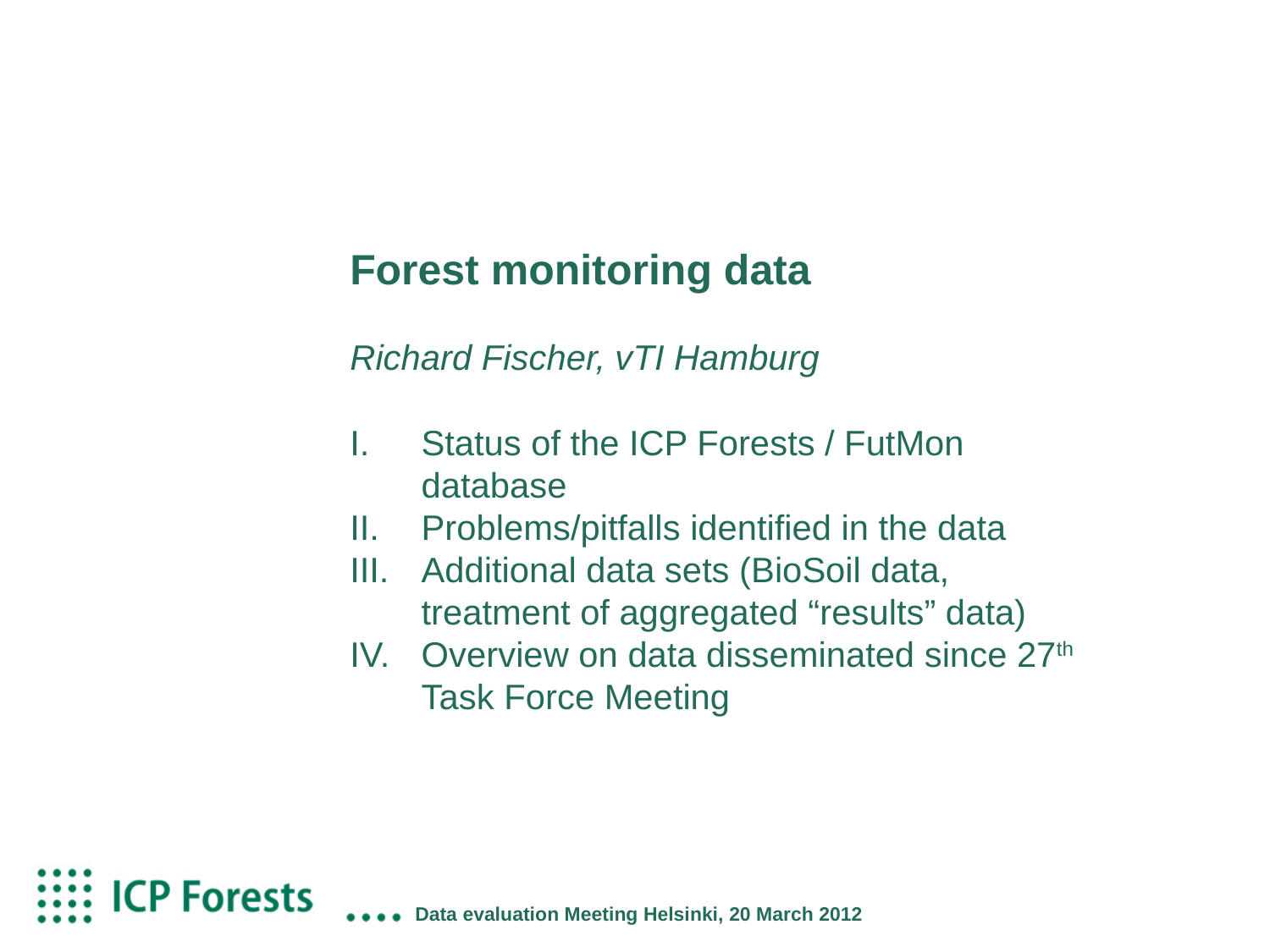

Forest monitoring data

Richard Fischer, vTI Hamburg

Status of the ICP Forests / FutMon database
Problems/pitfalls identified in the data
Additional data sets (BioSoil data, treatment of aggregated “results” data)
Overview on data disseminated since 27th Task Force Meeting